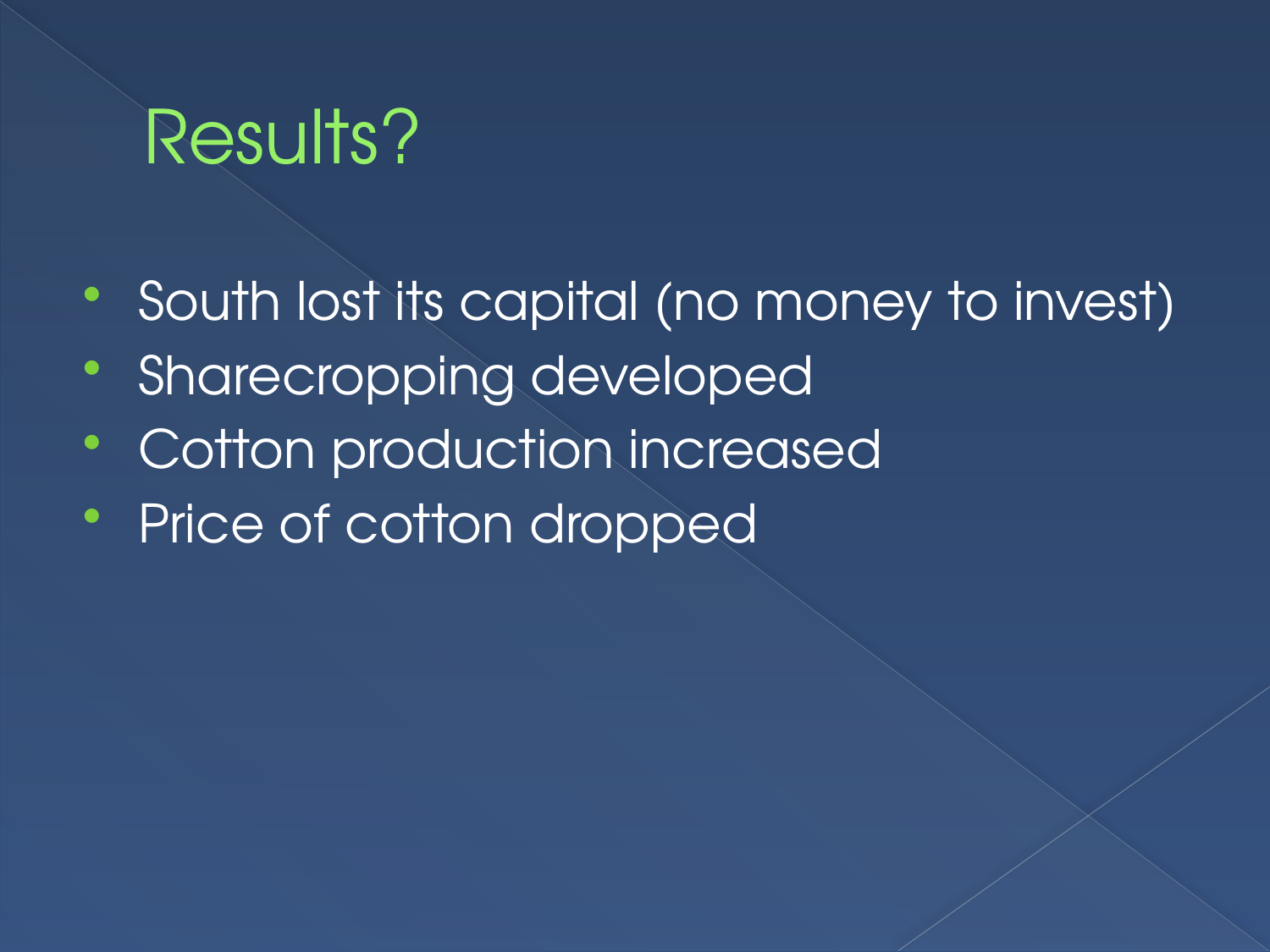

# Results?
South lost its capital (no money to invest)
Sharecropping developed
Cotton production increased
Price of cotton dropped